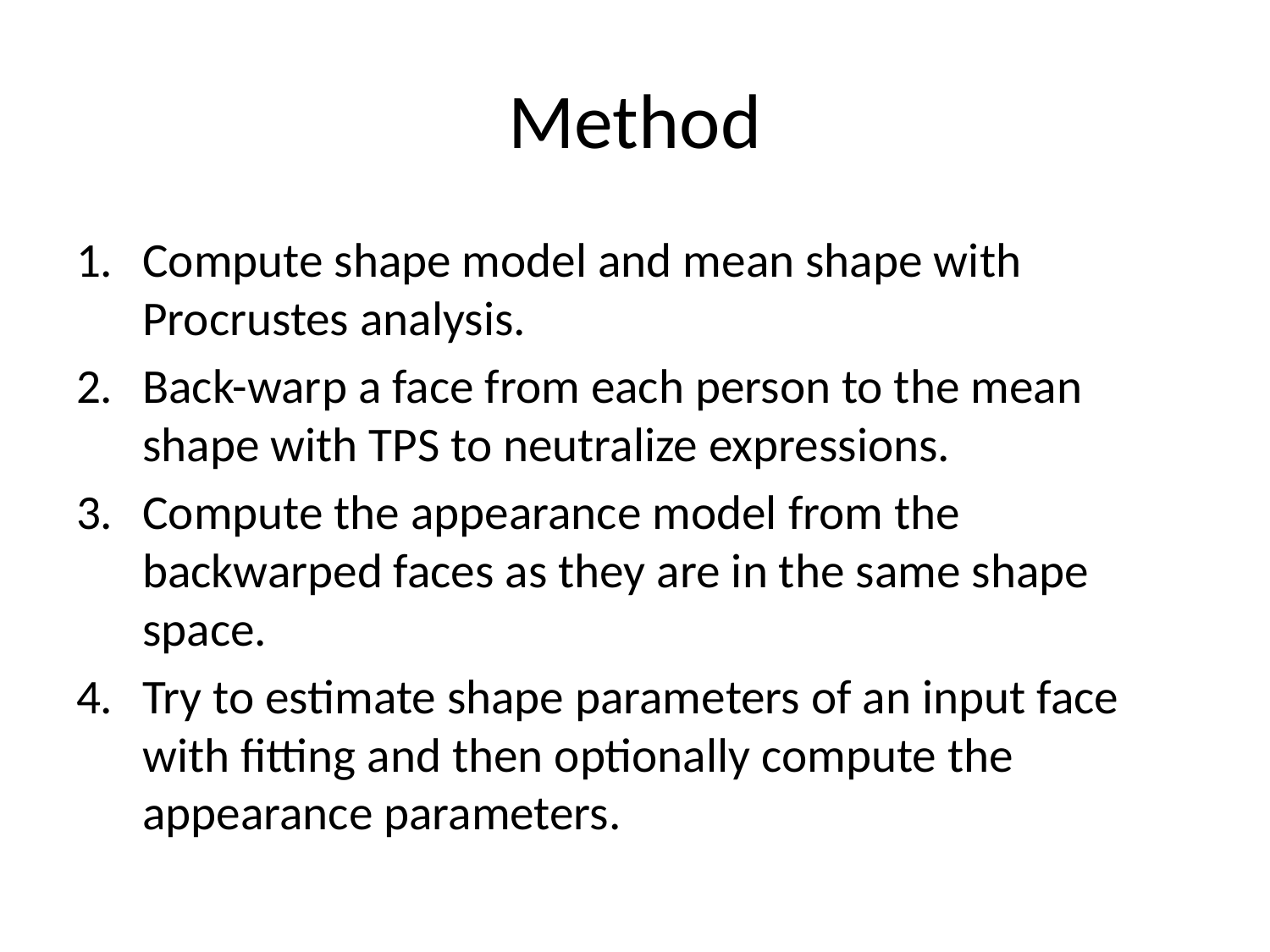

# Method
Compute shape model and mean shape with Procrustes analysis.
Back-warp a face from each person to the mean shape with TPS to neutralize expressions.
Compute the appearance model from the backwarped faces as they are in the same shape space.
Try to estimate shape parameters of an input face with fitting and then optionally compute the appearance parameters.